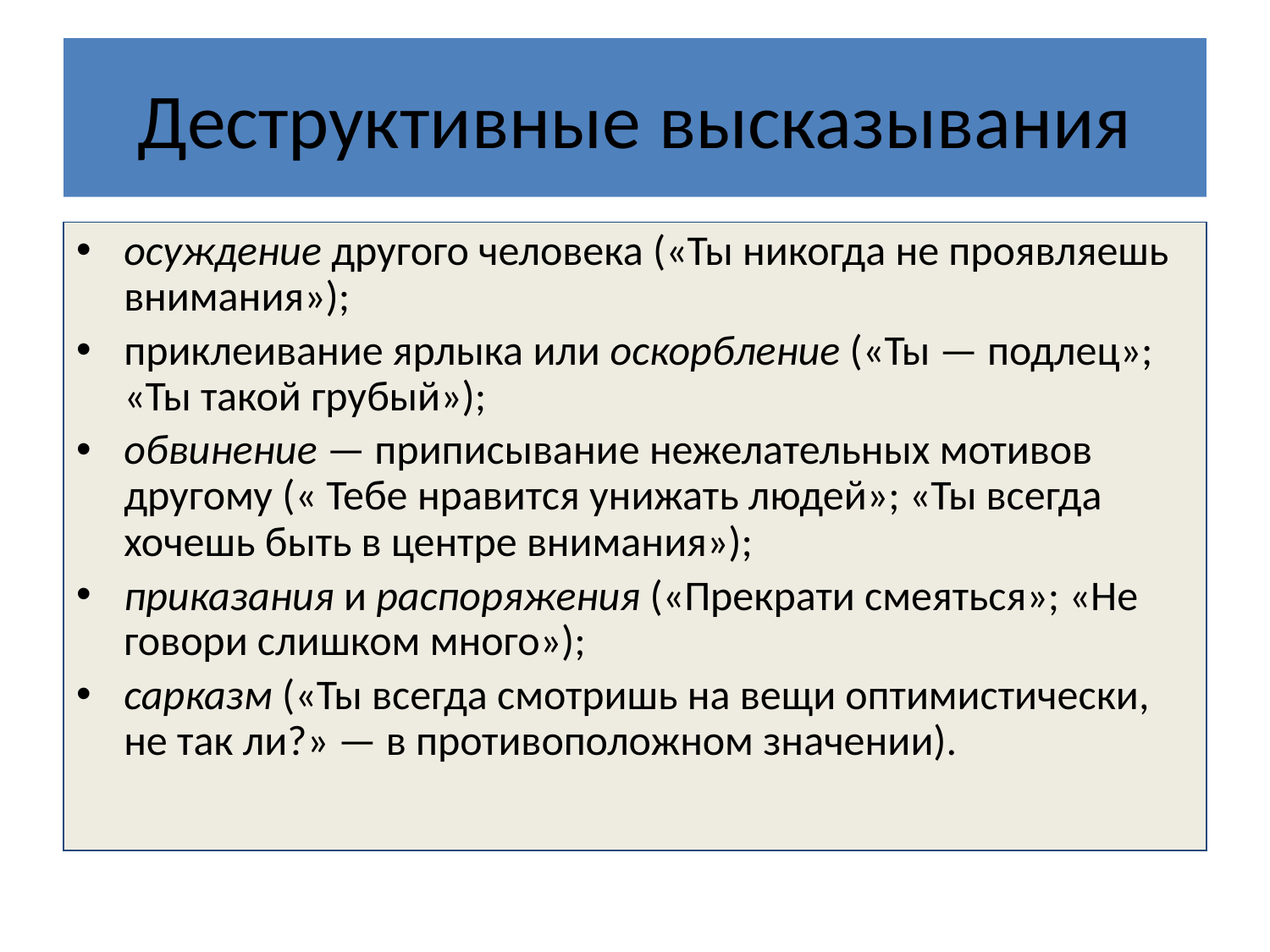

# Деструктивные высказывания
осуждение другого человека («Ты никогда не проявляешь внимания»);
приклеивание ярлыка или оскорбление («Ты — подлец»; «Ты такой грубый»);
обвинение — приписывание нежелательных мотивов другому (« Тебе нравится унижать людей»; «Ты всегда хочешь быть в центре внимания»);
приказания и распоряжения («Прекрати смеяться»; «Не говори слишком много»);
сарказм («Ты всегда смотришь на вещи оптимистически, не так ли?» — в противоположном значении).